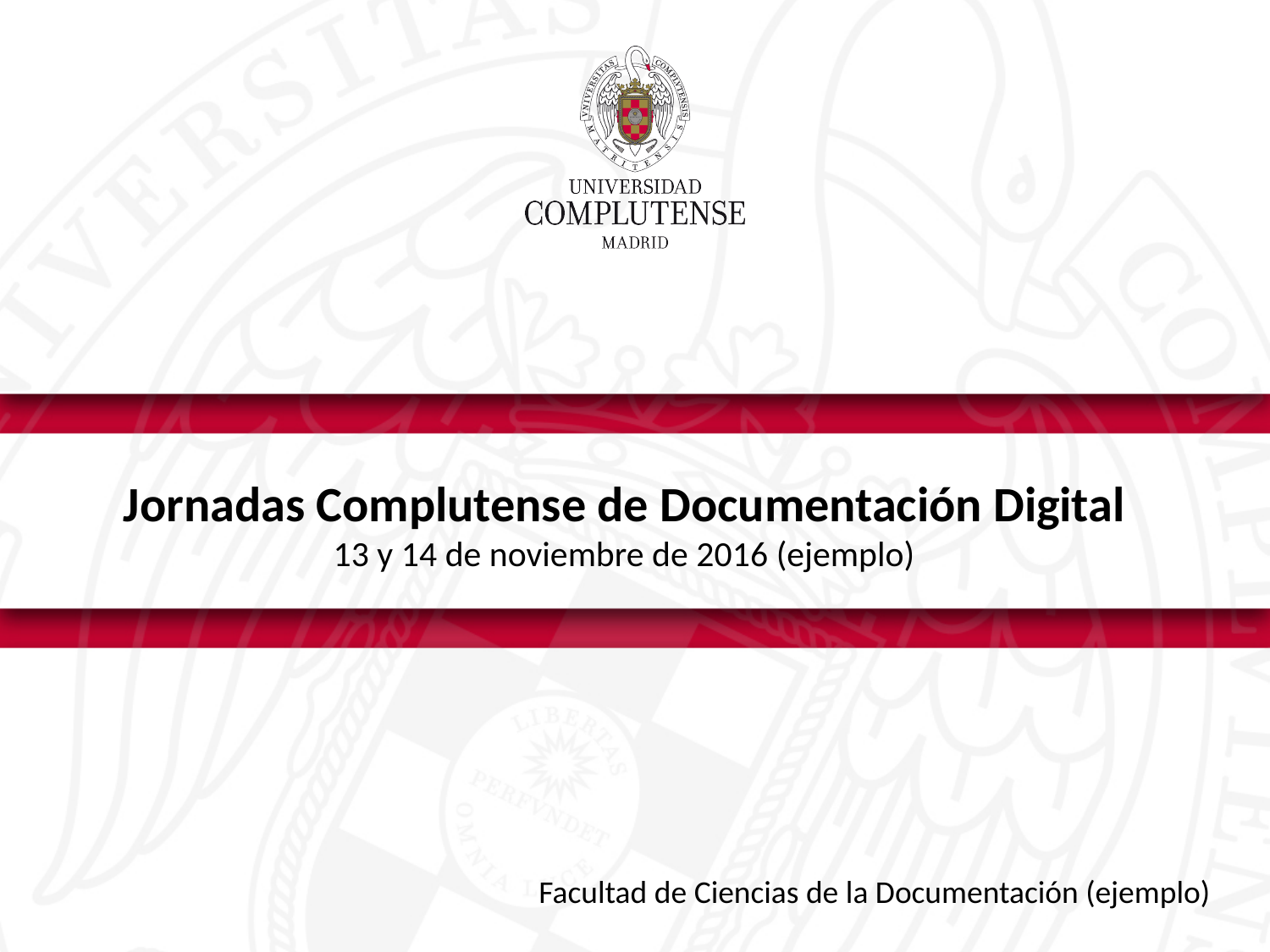

Jornadas Complutense de Documentación Digital
13 y 14 de noviembre de 2016 (ejemplo)
Facultad de Ciencias de la Documentación (ejemplo)